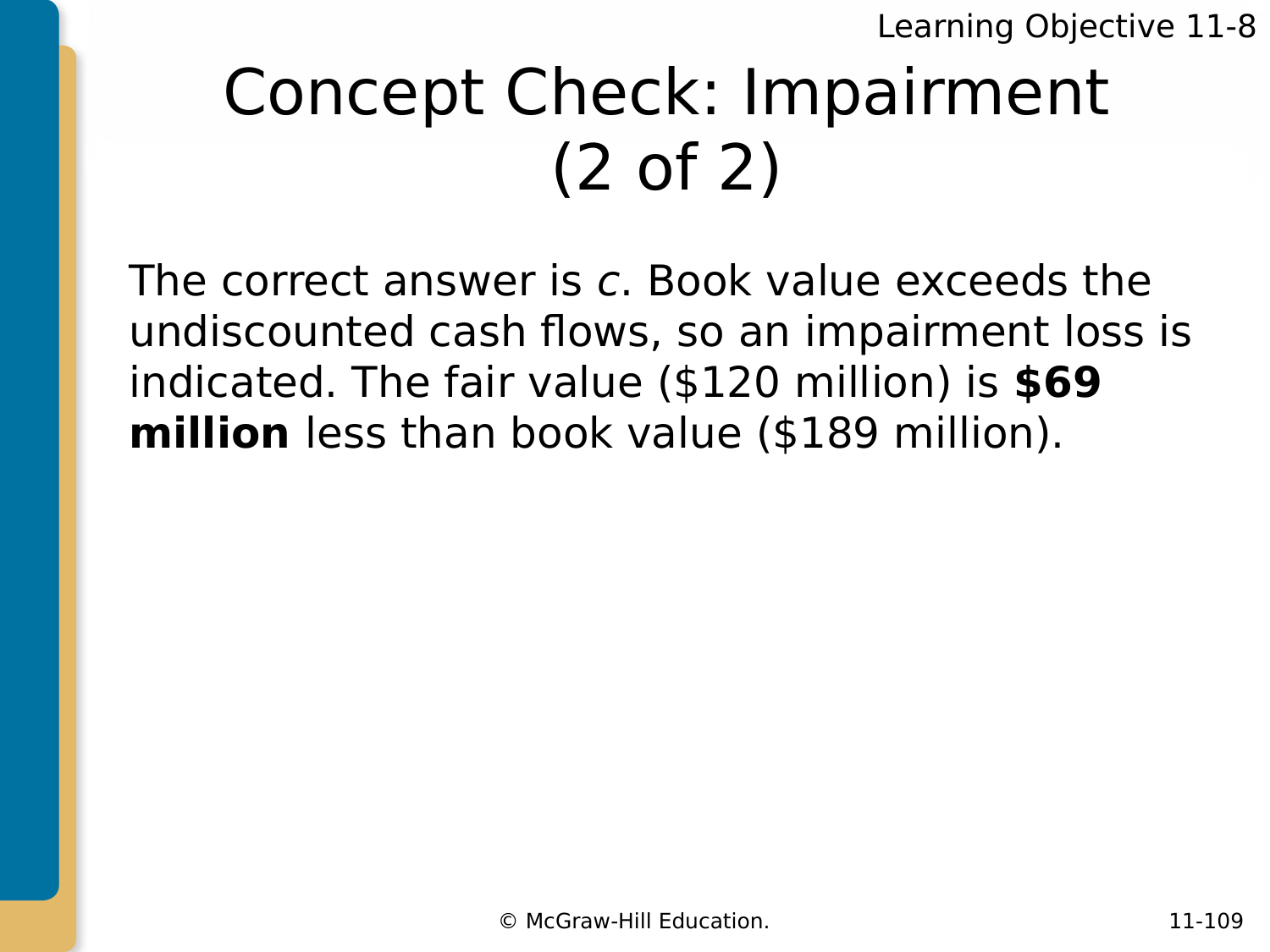

Learning Objective 11-8
# Concept Check: Impairment (2 of 2)
The correct answer is c. Book value exceeds the undiscounted cash flows, so an impairment loss is indicated. The fair value ($120 million) is $69 million less than book value ($189 million).